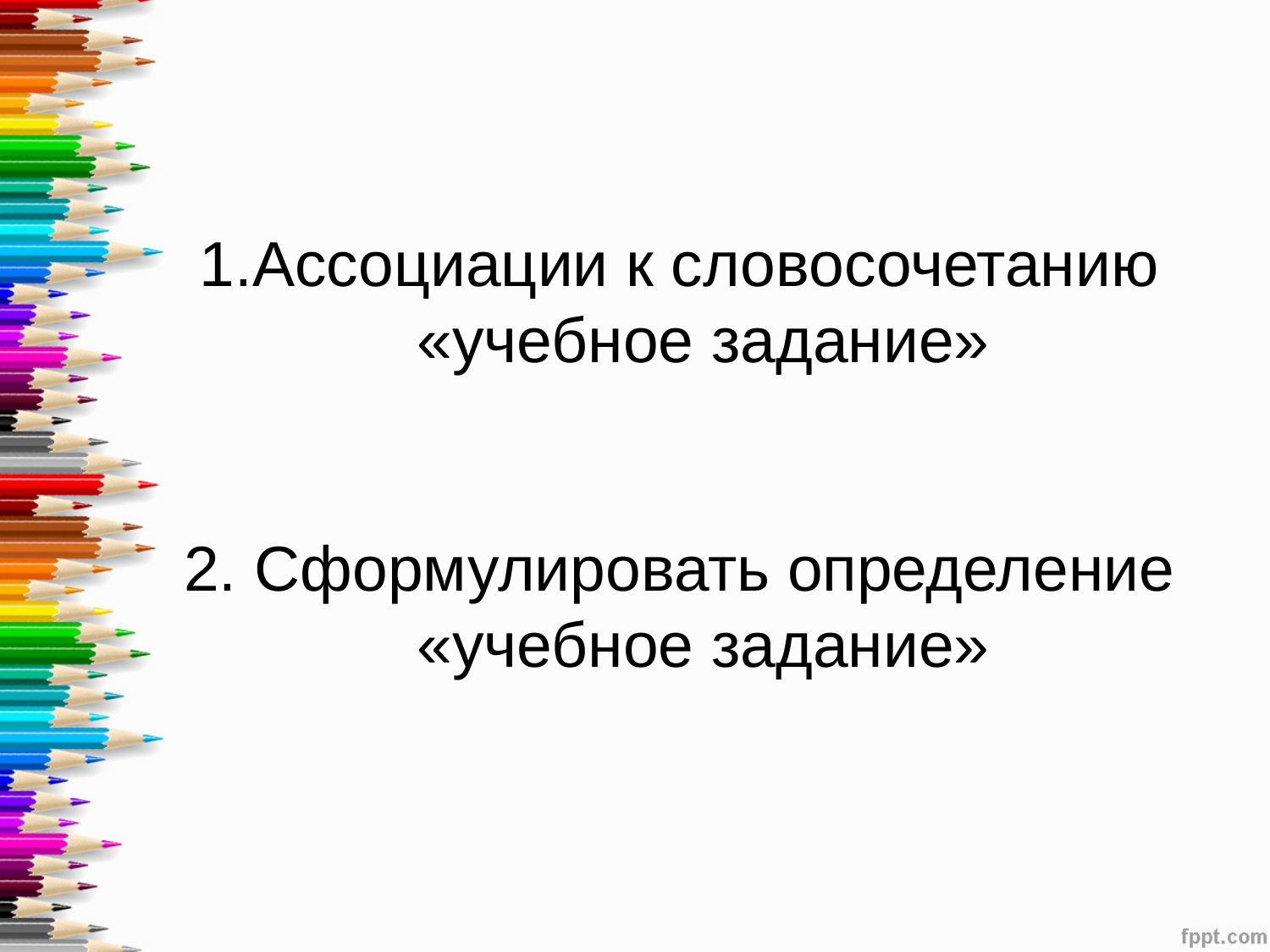

Ассоциации к словосочетанию «учебное задание»

2. Сформулировать определение «учебное задание»